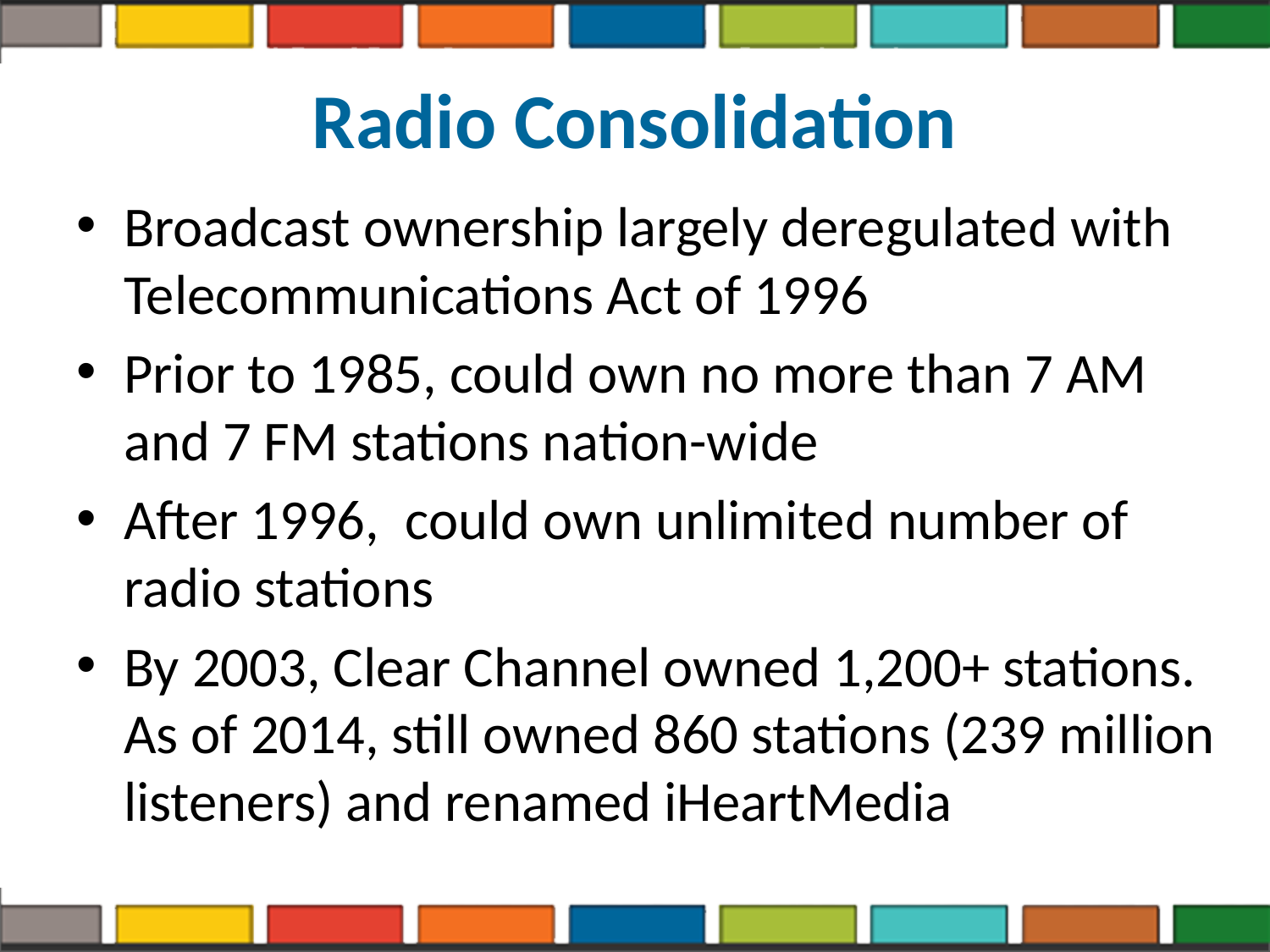

# Radio Consolidation
Broadcast ownership largely deregulated with Telecommunications Act of 1996
Prior to 1985, could own no more than 7 AM and 7 FM stations nation-wide
After 1996,  could own unlimited number of radio stations
By 2003, Clear Channel owned 1,200+ stations. As of 2014, still owned 860 stations (239 million listeners) and renamed iHeartMedia